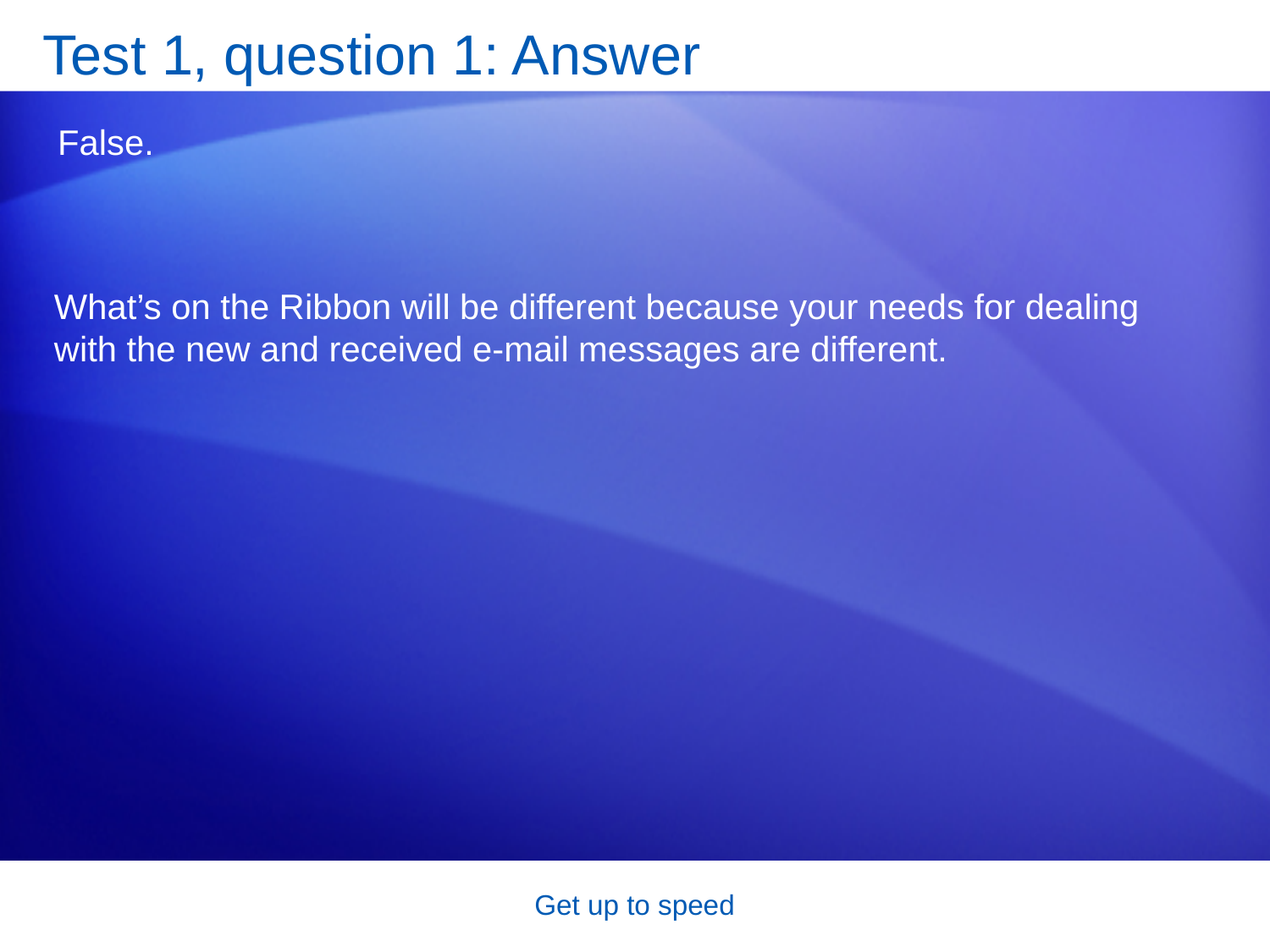

# Test 1, question 1: Answer
False.
What’s on the Ribbon will be different because your needs for dealing with the new and received e-mail messages are different.
Get up to speed